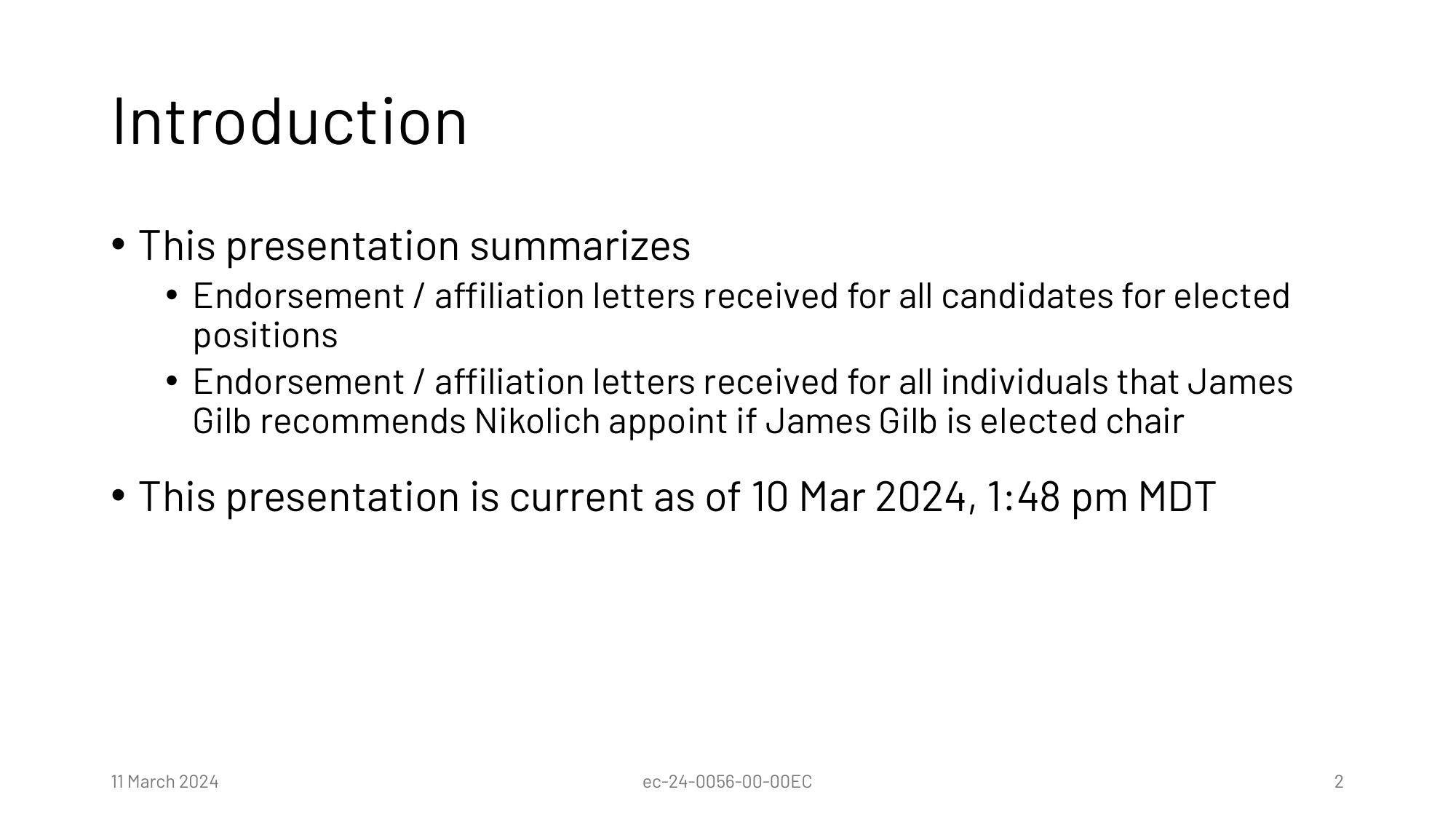

# Introduction
This presentation summarizes
Endorsement / affiliation letters received for all candidates for elected positions
Endorsement / affiliation letters received for all individuals that James Gilb recommends Nikolich appoint if James Gilb is elected chair
This presentation is current as of 10 Mar 2024, 1:48 pm MDT
11 March 2024
ec-24-0056-00-00EC
2